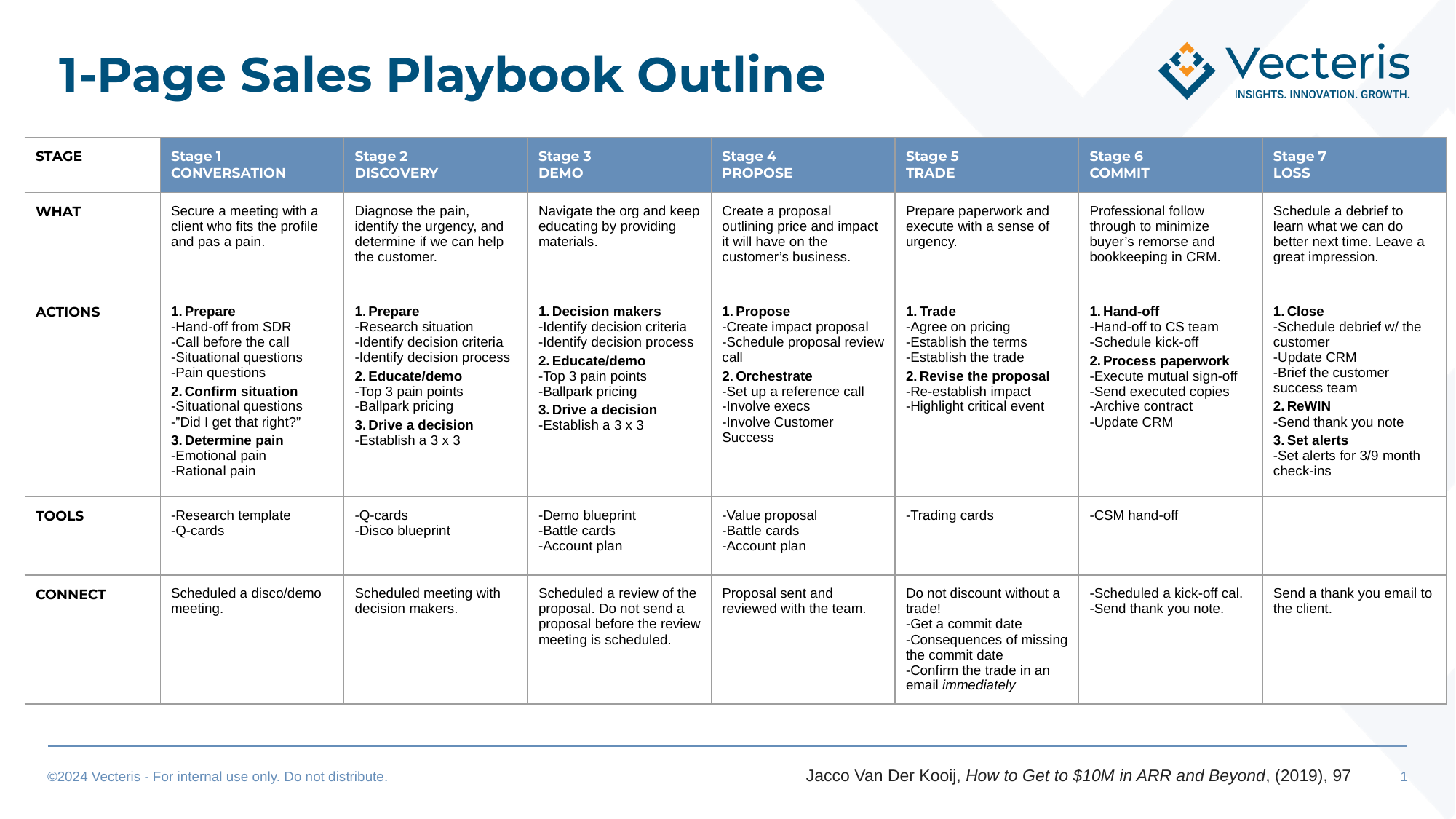

# 1-Page Sales Playbook Outline

| STAGE | Stage 1 CONVERSATION | Stage 2 DISCOVERY | Stage 3 DEMO | Stage 4 PROPOSE | Stage 5 TRADE | Stage 6 COMMIT | Stage 7 LOSS |
| --- | --- | --- | --- | --- | --- | --- | --- |
| WHAT | Secure a meeting with a client who fits the profile and pas a pain. | Diagnose the pain, identify the urgency, and determine if we can help the customer. | Navigate the org and keep educating by providing materials. | Create a proposal outlining price and impact it will have on the customer’s business. | Prepare paperwork and execute with a sense of urgency. | Professional follow through to minimize buyer’s remorse and bookkeeping in CRM. | Schedule a debrief to learn what we can do better next time. Leave a great impression. |
| ACTIONS | Prepare -Hand-off from SDR -Call before the call -Situational questions -Pain questions Confirm situation -Situational questions -”Did I get that right?” Determine pain -Emotional pain -Rational pain | Prepare -Research situation -Identify decision criteria -Identify decision process Educate/demo -Top 3 pain points -Ballpark pricing Drive a decision -Establish a 3 x 3 | Decision makers -Identify decision criteria -Identify decision process Educate/demo -Top 3 pain points -Ballpark pricing Drive a decision -Establish a 3 x 3 | Propose -Create impact proposal -Schedule proposal review call Orchestrate -Set up a reference call -Involve execs -Involve Customer Success | Trade -Agree on pricing -Establish the terms -Establish the trade Revise the proposal -Re-establish impact -Highlight critical event | Hand-off -Hand-off to CS team -Schedule kick-off Process paperwork -Execute mutual sign-off -Send executed copies -Archive contract -Update CRM | Close -Schedule debrief w/ the customer -Update CRM -Brief the customer success team ReWIN -Send thank you note Set alerts -Set alerts for 3/9 month check-ins |
| TOOLS | -Research template -Q-cards | -Q-cards -Disco blueprint | -Demo blueprint -Battle cards -Account plan | -Value proposal -Battle cards -Account plan | -Trading cards | -CSM hand-off |  |
| CONNECT | Scheduled a disco/demo meeting. | Scheduled meeting with decision makers. | Scheduled a review of the proposal. Do not send a proposal before the review meeting is scheduled. | Proposal sent and reviewed with the team. | Do not discount without a trade! -Get a commit date -Consequences of missing the commit date -Confirm the trade in an email immediately | -Scheduled a kick-off cal. -Send thank you note. | Send a thank you email to the client. |
Jacco Van Der Kooij, How to Get to $10M in ARR and Beyond, (2019), 97